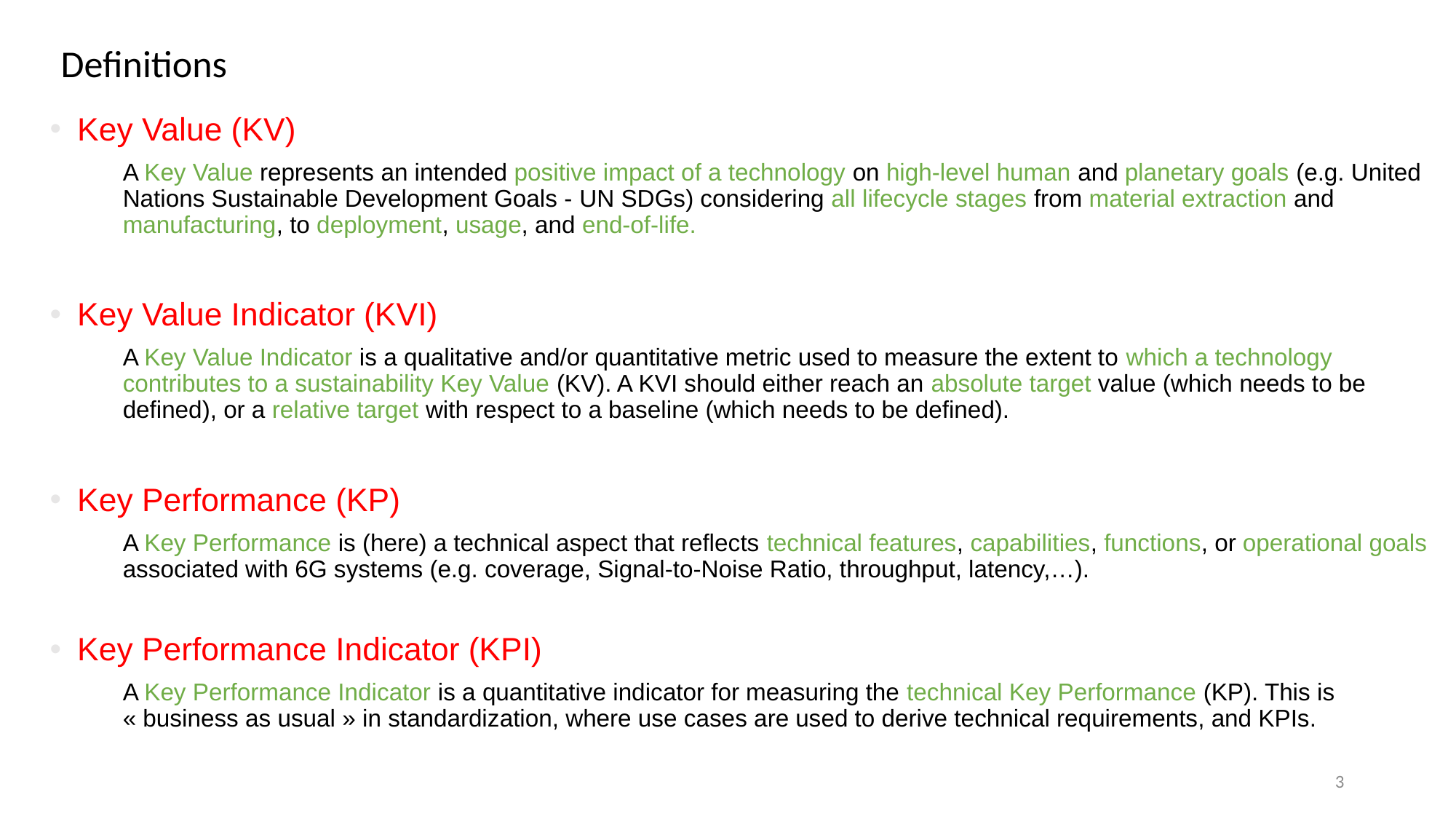

# Definitions
Key Value (KV)
A Key Value represents an intended positive impact of a technology on high-level human and planetary goals (e.g. United Nations Sustainable Development Goals - UN SDGs) considering all lifecycle stages from material extraction and manufacturing, to deployment, usage, and end-of-life.

Key Value Indicator (KVI)
A Key Value Indicator is a qualitative and/or quantitative metric used to measure the extent to which a technology contributes to a sustainability Key Value (KV). A KVI should either reach an absolute target value (which needs to be defined), or a relative target with respect to a baseline (which needs to be defined).

Key Performance (KP)
A Key Performance is (here) a technical aspect that reflects technical features, capabilities, functions, or operational goals associated with 6G systems (e.g. coverage, Signal-to-Noise Ratio, throughput, latency,…).

Key Performance Indicator (KPI)
A Key Performance Indicator is a quantitative indicator for measuring the technical Key Performance (KP). This is « business as usual » in standardization, where use cases are used to derive technical requirements, and KPIs.

3